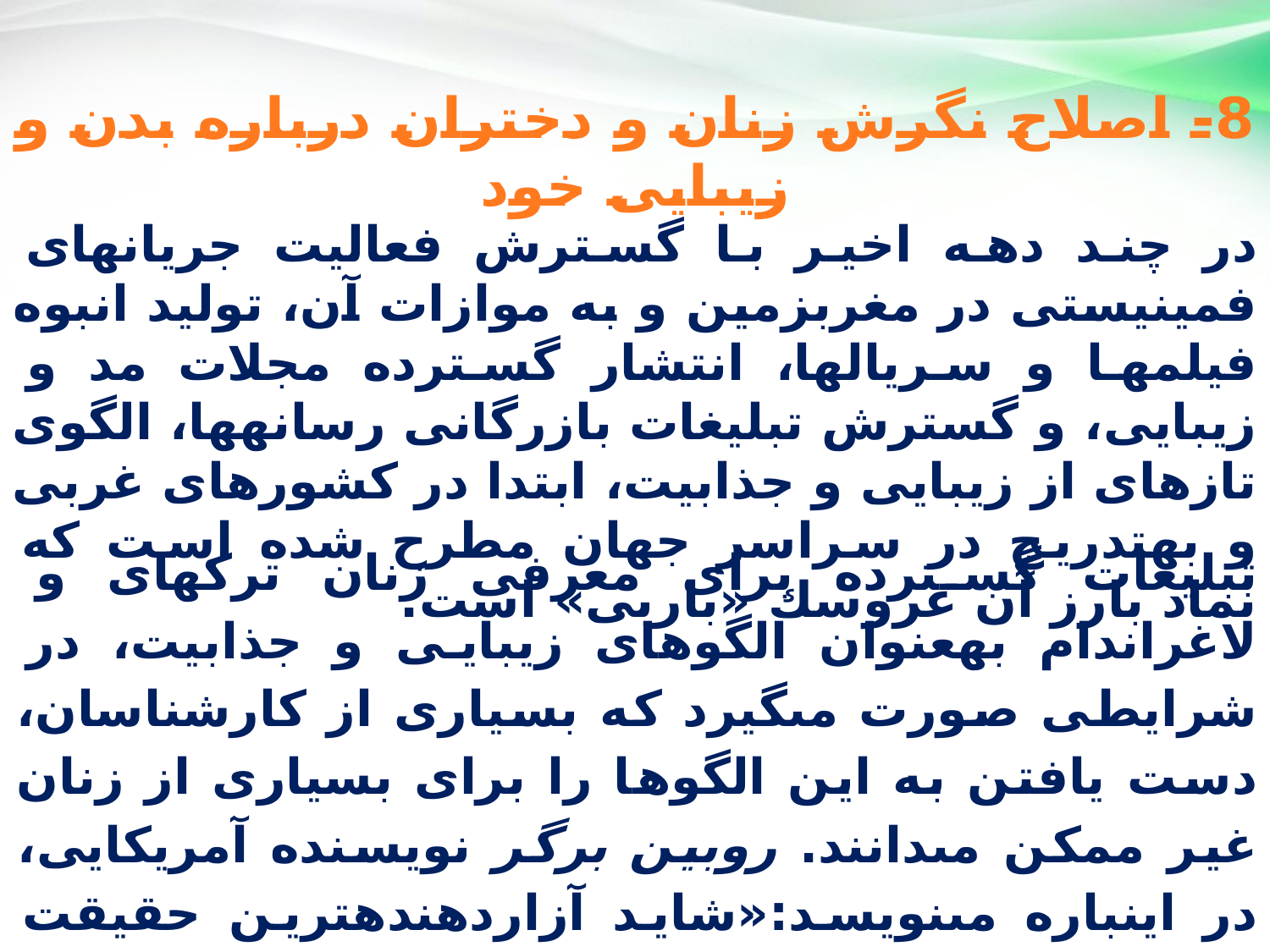

8- اصلاح نگرش زنان و دختران درباره بدن و زيبايی خود
در چند دهه اخير با گسترش فعاليت جريان‏هاى فمينيستى در مغرب‏زمين و به موازات آن، توليد انبوه فيلم‏ها و سريال‏ها، انتشار گسترده مجلات مد و زيبايى، و گسترش تبليغات بازرگانى رسانه‏ها، الگوى تازه‏اى از زيبايى و جذابيت، ابتدا در كشورهاى غربى و به‏تدريج در سراسر جهان مطرح شده است كه نماد بارز آن عروسك «باربى» است.
تبليغات گسترده براى معرفى زنان تركه‏اى و لاغراندام به‏عنوان الگوهاى زيبايى و جذابيت، در شرايطى صورت مى‏گيرد كه بسيارى از كارشناسان، دست يافتن به اين الگوها را براى بسيارى از زنان غير ممكن مى‏دانند. روبين برگر نويسنده آمريكايى، در اين‏باره مى‏نويسد:«شايد آزاردهنده‏ترين حقيقت اين باشد كه تصاوير زنان زيبا در رسانه، براى همه زنان بجز شمار بسيار اندكى‏ از ايشان‏ دست ‏نايافتنى ‏است» (برگر. سیاحت غرب. 1390. ص41).